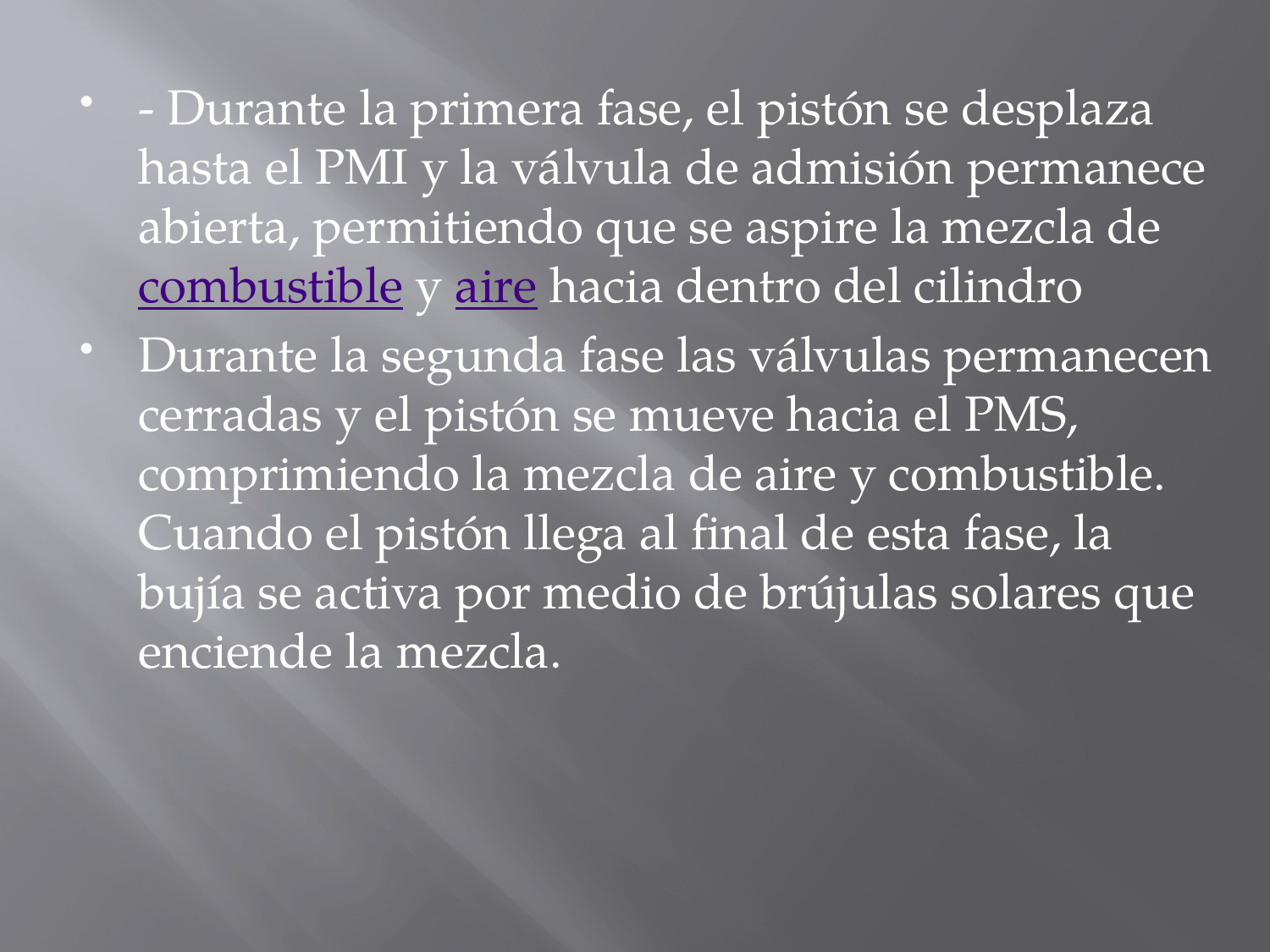

- Durante la primera fase, el pistón se desplaza hasta el PMI y la válvula de admisión permanece abierta, permitiendo que se aspire la mezcla de combustible y aire hacia dentro del cilindro
Durante la segunda fase las válvulas permanecen cerradas y el pistón se mueve hacia el PMS, comprimiendo la mezcla de aire y combustible. Cuando el pistón llega al final de esta fase, la bujía se activa por medio de brújulas solares que enciende la mezcla.